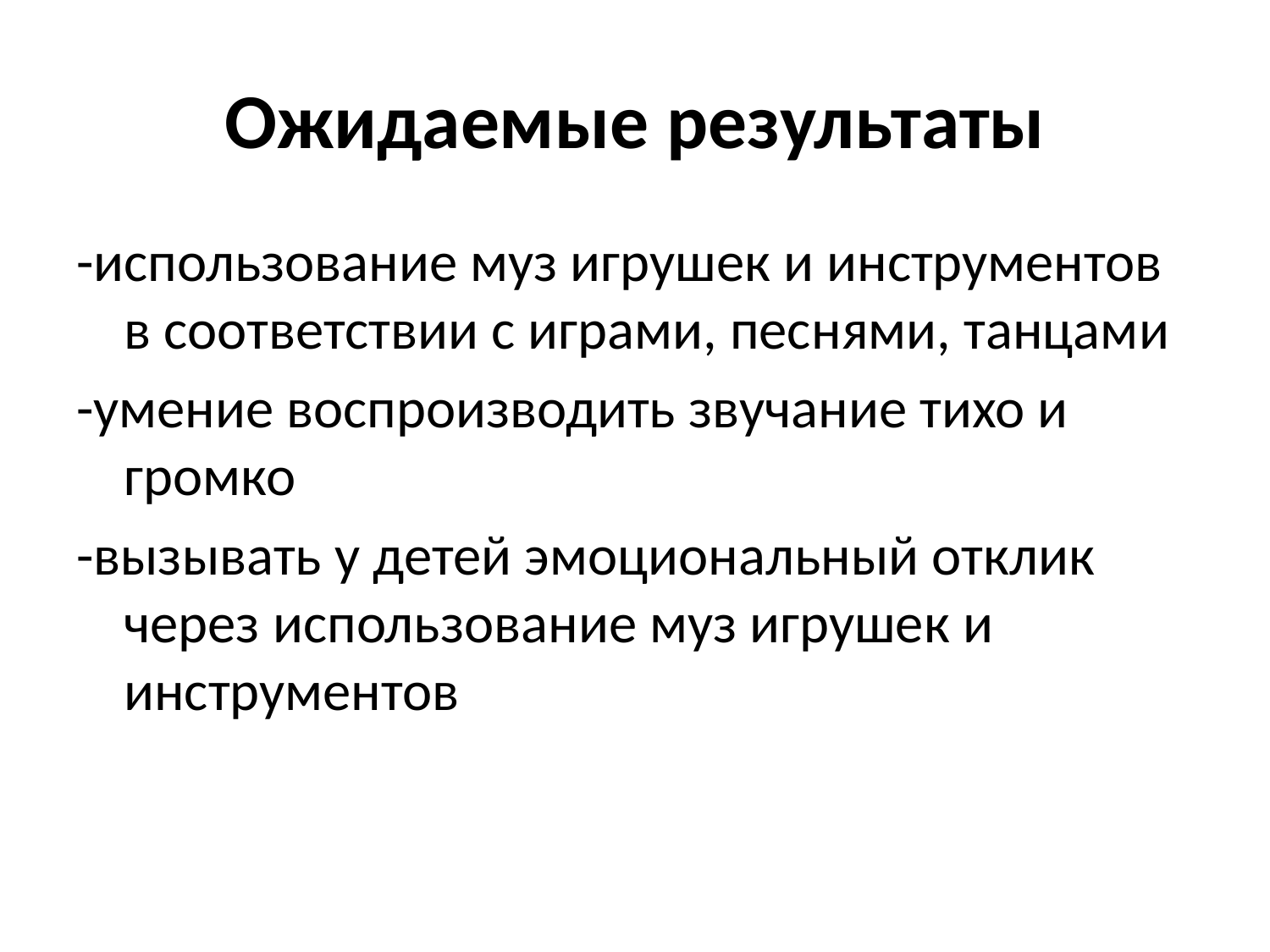

# Ожидаемые результаты
-использование муз игрушек и инструментов в соответствии с играми, песнями, танцами
-умение воспроизводить звучание тихо и громко
-вызывать у детей эмоциональный отклик через использование муз игрушек и инструментов